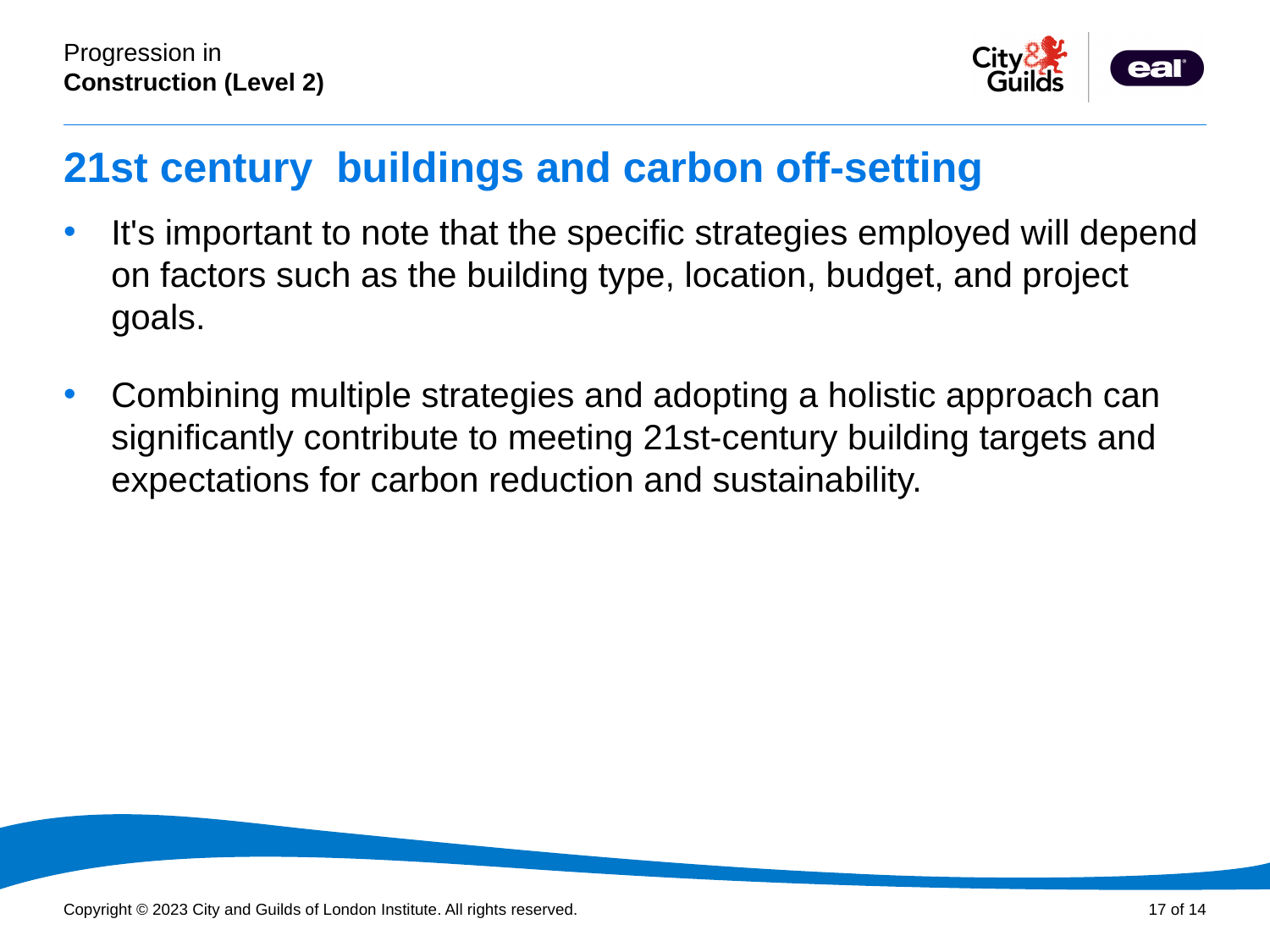

# 21st century  buildings and carbon off-setting
It's important to note that the specific strategies employed will depend on factors such as the building type, location, budget, and project goals.
Combining multiple strategies and adopting a holistic approach can significantly contribute to meeting 21st-century building targets and expectations for carbon reduction and sustainability.